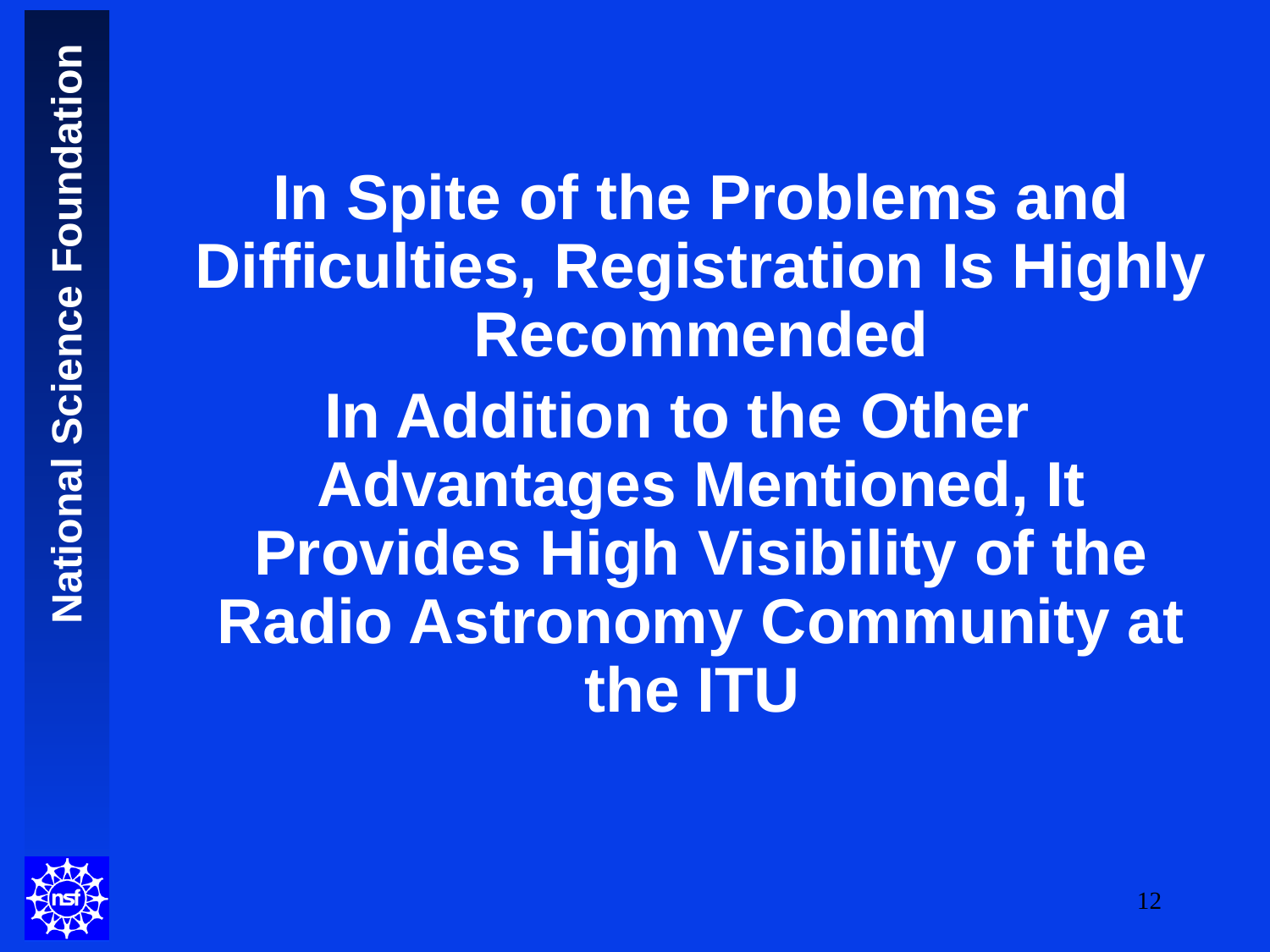

In Spite of the Problems and Difficulties, Registration Is Highly Recommended
In Addition to the Other Advantages Mentioned, It Provides High Visibility of the Radio Astronomy Community at the ITU
12